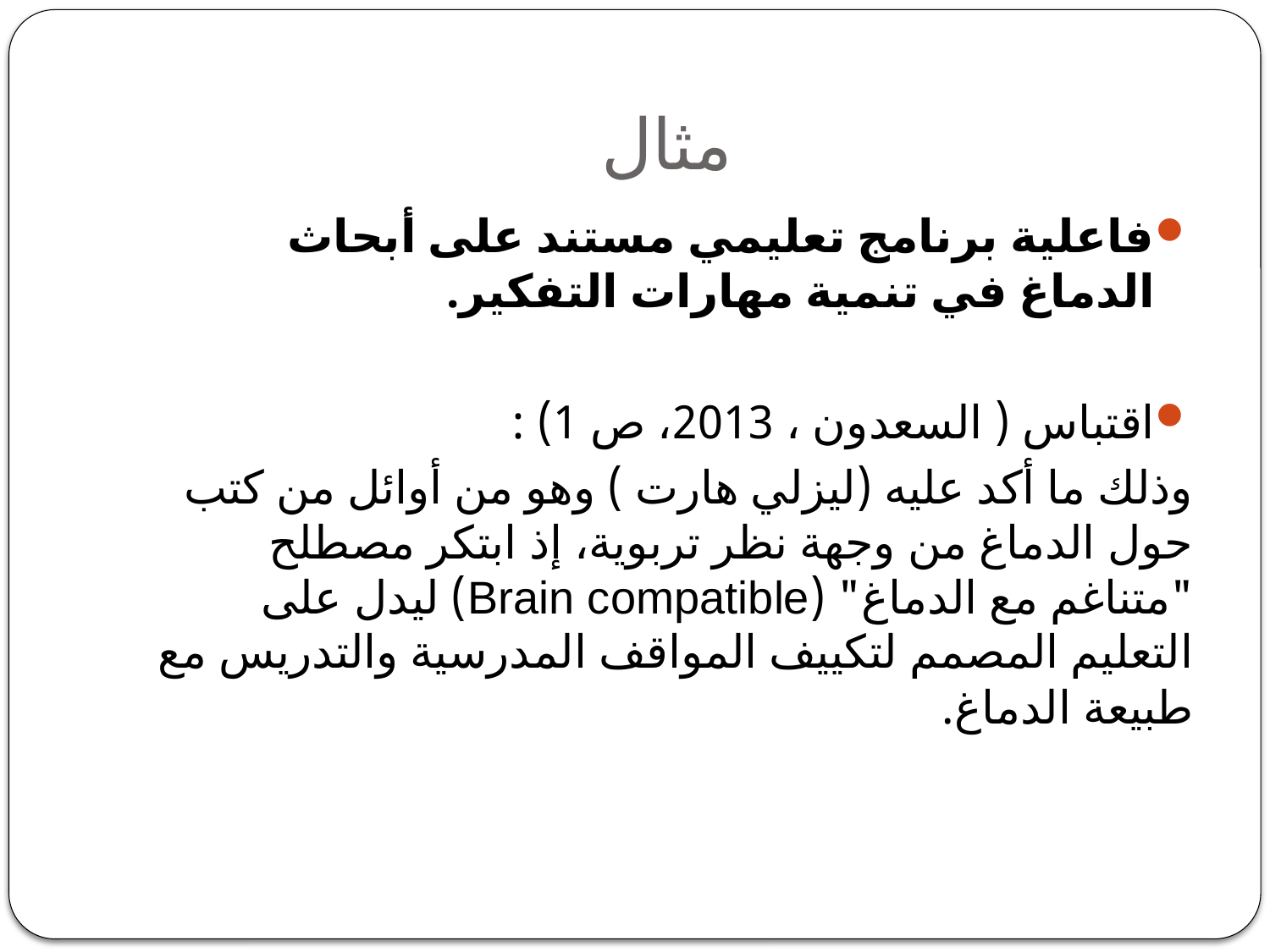

# مثال
فاعلية برنامج تعليمي مستند على أبحاث الدماغ في تنمية مهارات التفكير.

اقتباس ( السعدون ، 2013، ص 1) :
وذلك ما أكد عليه (ليزلي هارت ) وهو من أوائل من كتب حول الدماغ من وجهة نظر تربوية، إذ ابتكر مصطلح "متناغم مع الدماغ" (Brain compatible) ليدل على التعليم المصمم لتكييف المواقف المدرسية والتدريس مع طبيعة الدماغ.